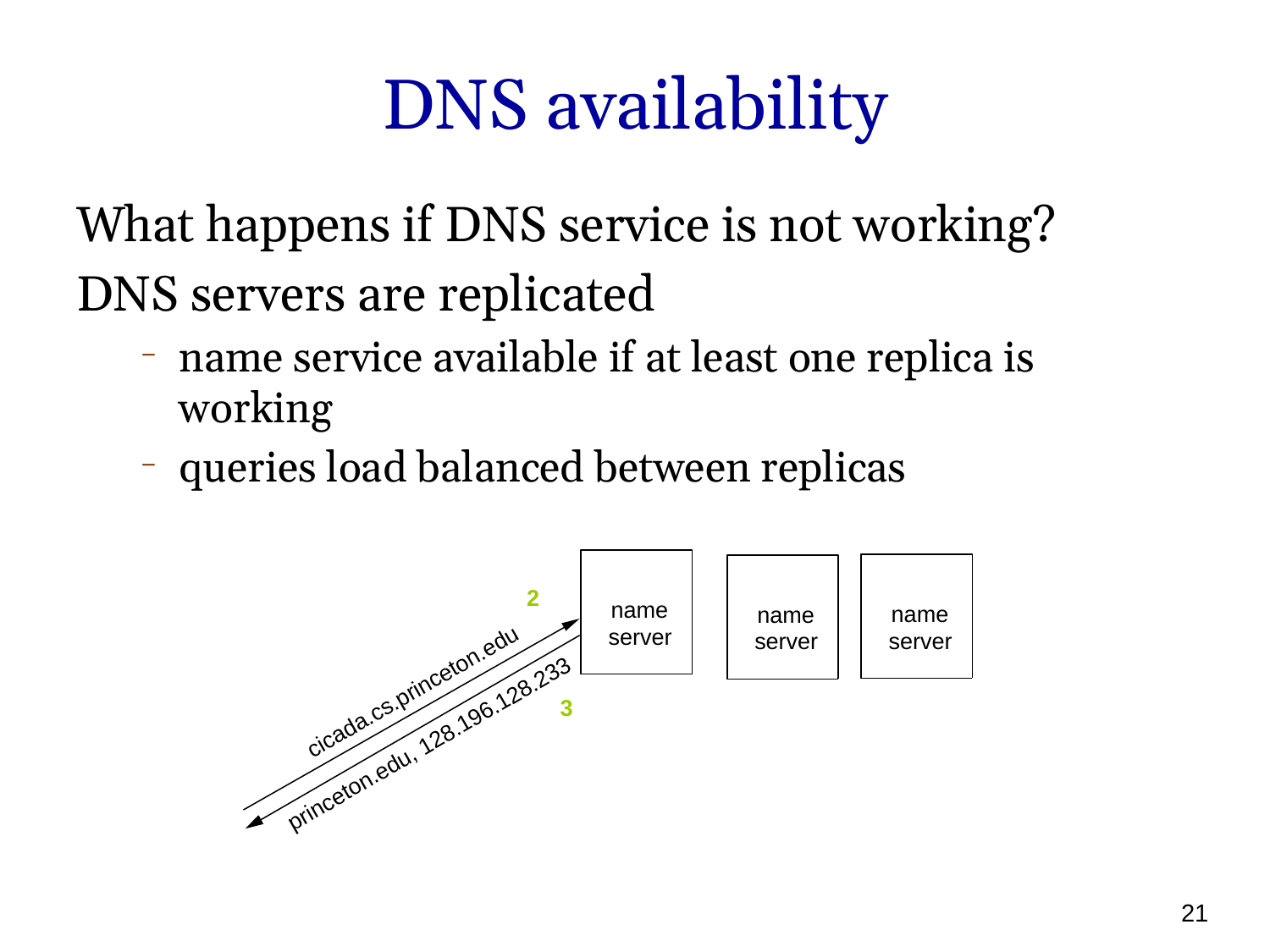

# DNS availability
What happens if DNS service is not working?
DNS servers are replicated
name service available if at least one replica is working
queries load balanced between replicas

2
name
name
name

server

server
server

cicada.cs.princeton.edu
3
princeton.edu, 128.196.128.233

21